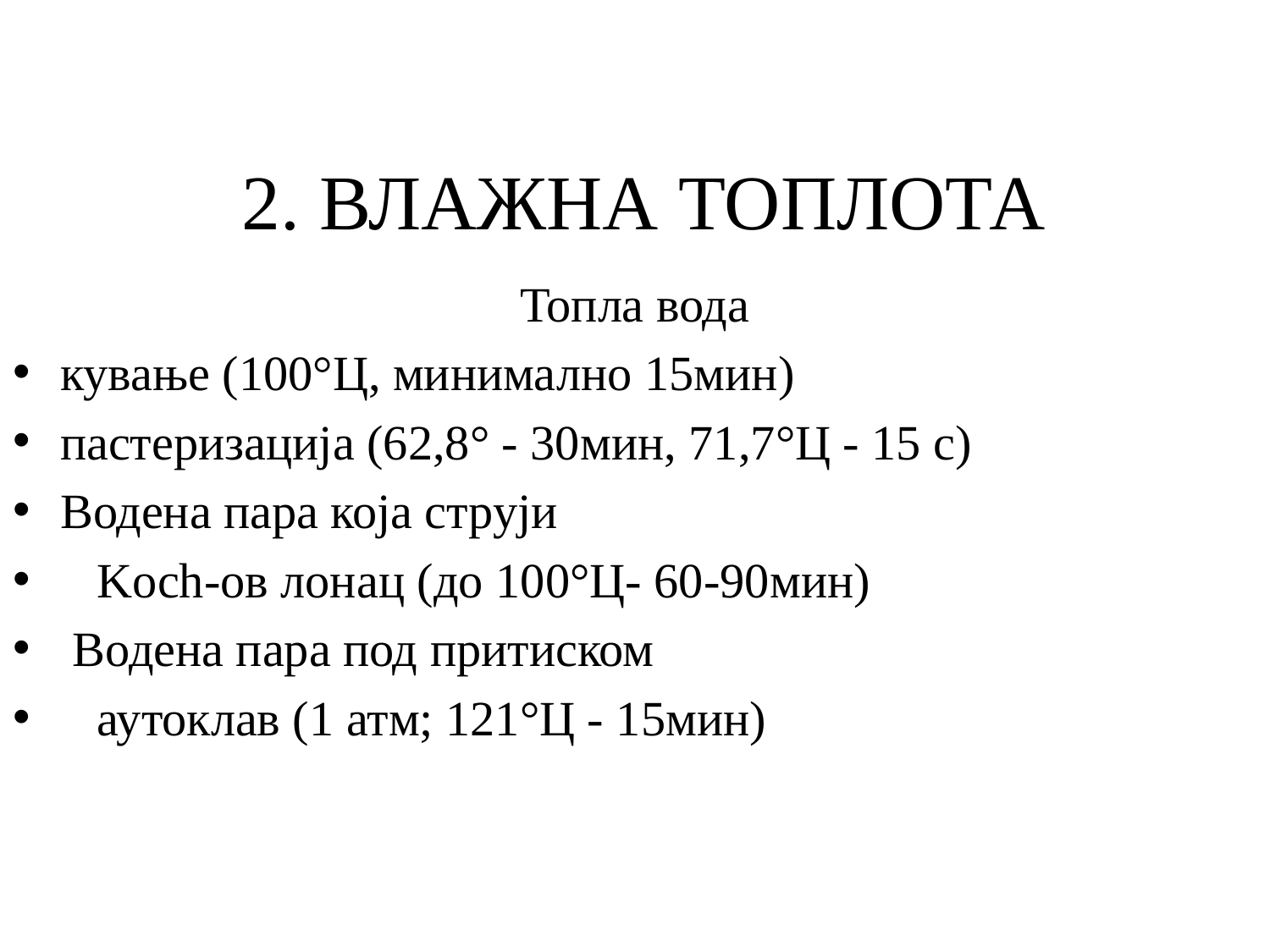

2. ВЛАЖНА ТОПЛОТА
Топла вода
кување (100°Ц, минимално 15мин)
пастеризација (62,8° - 30мин, 71,7°Ц - 15 с)
Водена пара која струји
   Koch-ов лонац (до 100°Ц- 60-90мин)
 Водена пара под притиском
   аутоклав (1 атм; 121°Ц - 15мин)